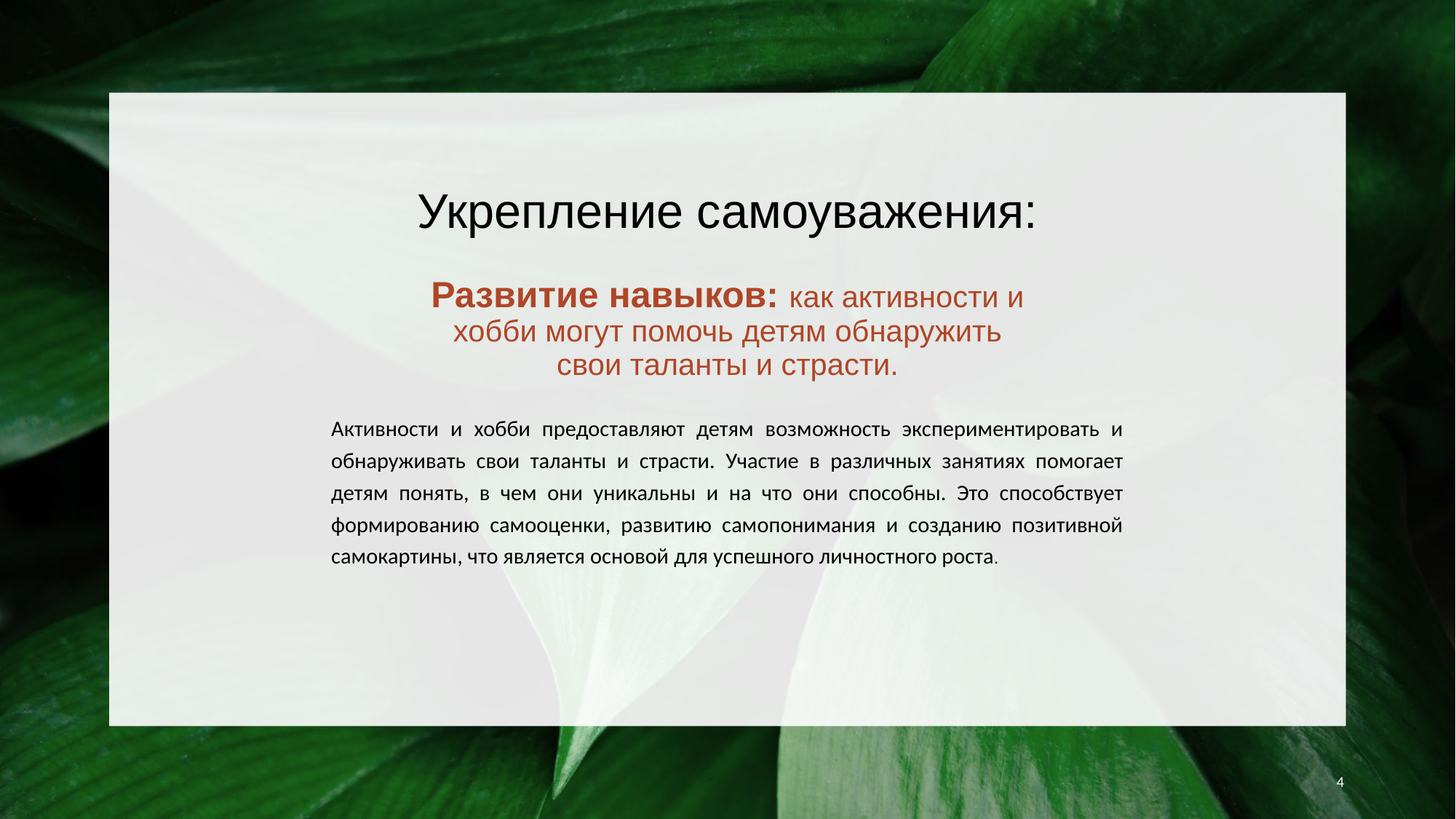

# Укрепление самоуважения:
Развитие навыков: как активности и хобби могут помочь детям обнаружить свои таланты и страсти.

Активности и хобби предоставляют детям возможность экспериментировать и обнаруживать свои таланты и страсти. Участие в различных занятиях помогает детям понять, в чем они уникальны и на что они способны. Это способствует формированию самооценки, развитию самопонимания и созданию позитивной самокартины, что является основой для успешного личностного роста.

4